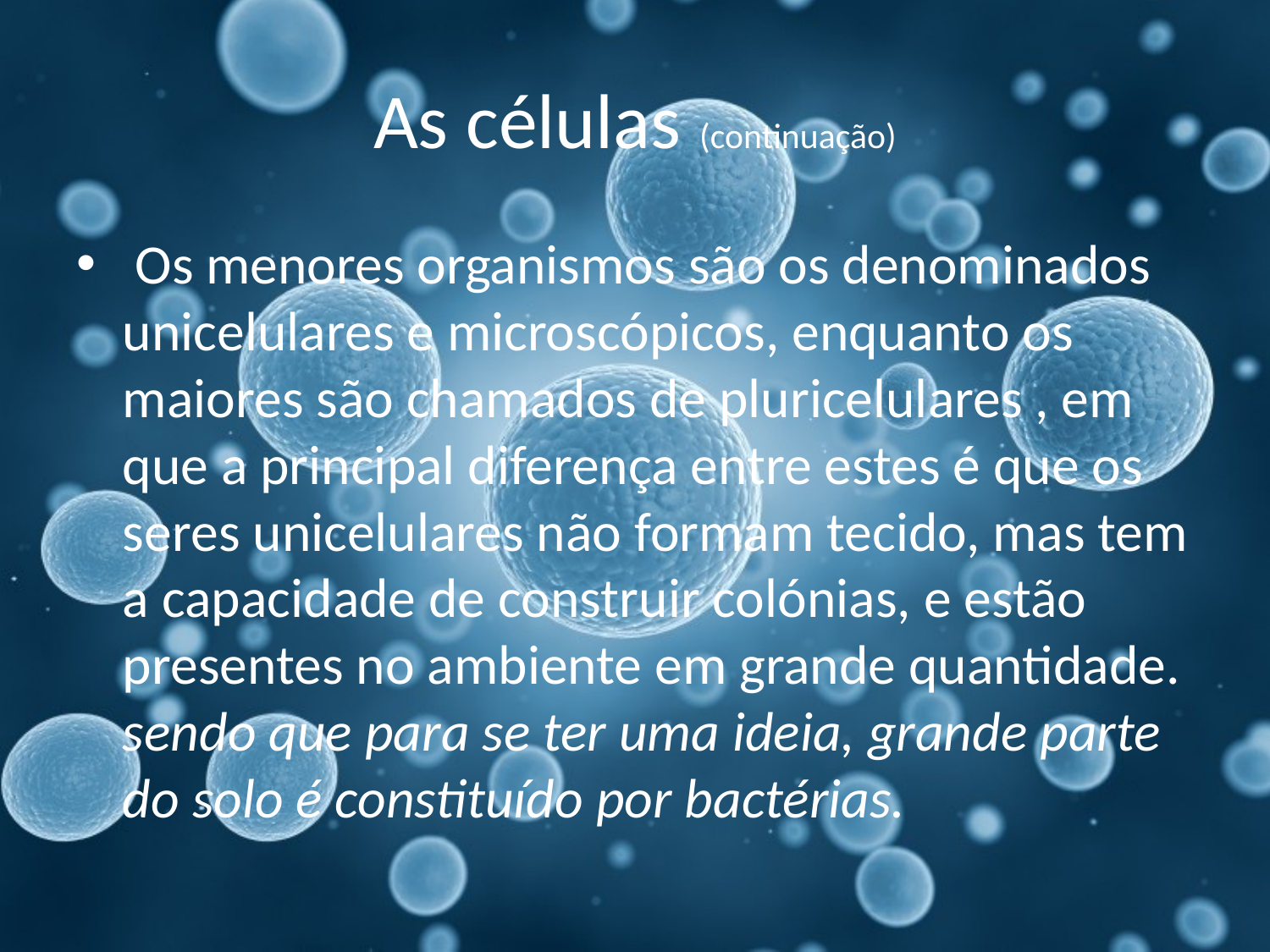

# As células (continuação)
 Os menores organismos são os denominados unicelulares e microscópicos, enquanto os maiores são chamados de pluricelulares , em que a principal diferença entre estes é que os seres unicelulares não formam tecido, mas tem a capacidade de construir colónias, e estão presentes no ambiente em grande quantidade. sendo que para se ter uma ideia, grande parte do solo é constituído por bactérias.